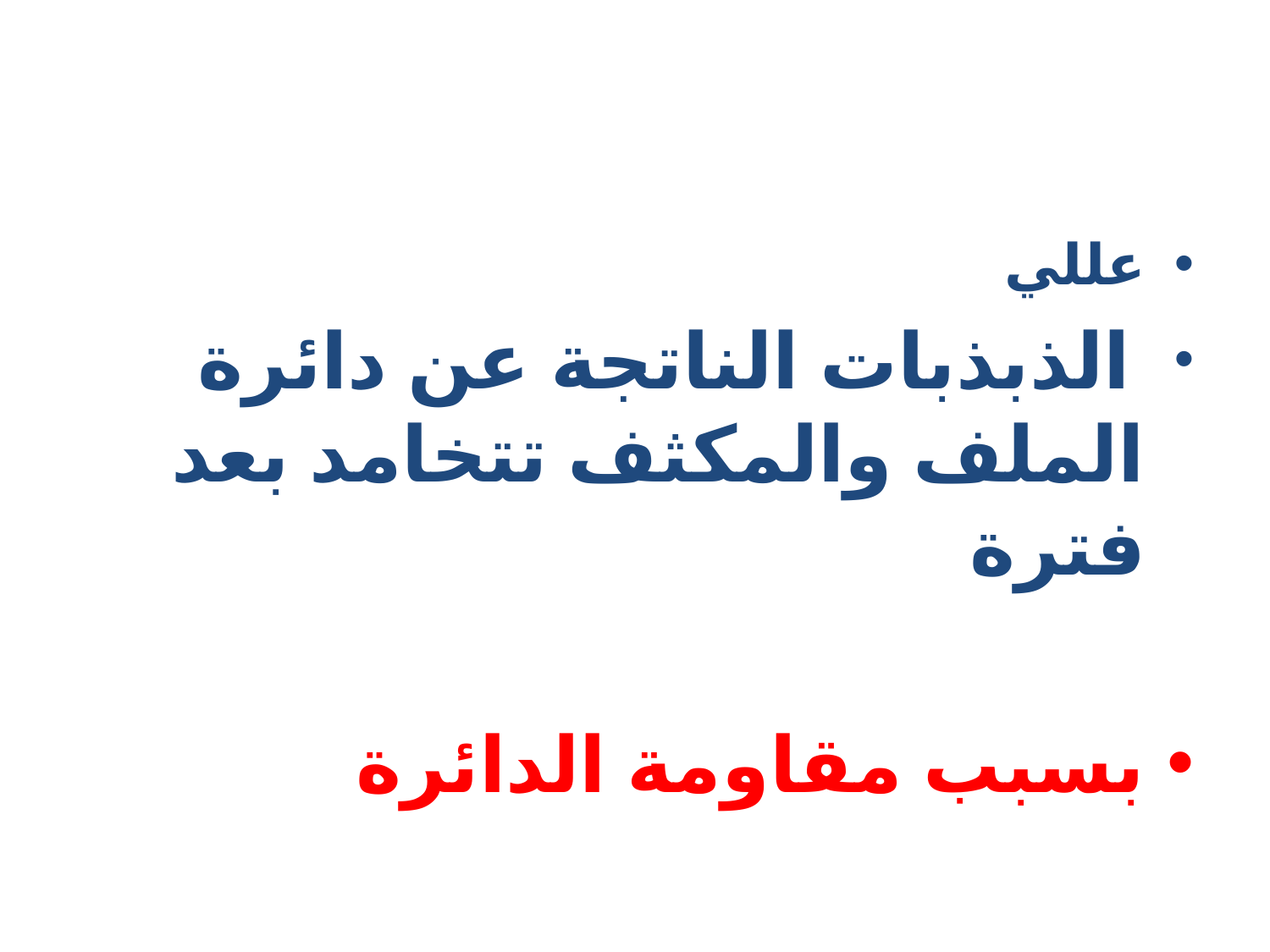

#
عللي
 الذبذبات الناتجة عن دائرة الملف والمكثف تتخامد بعد فترة

بسبب مقاومة الدائرة